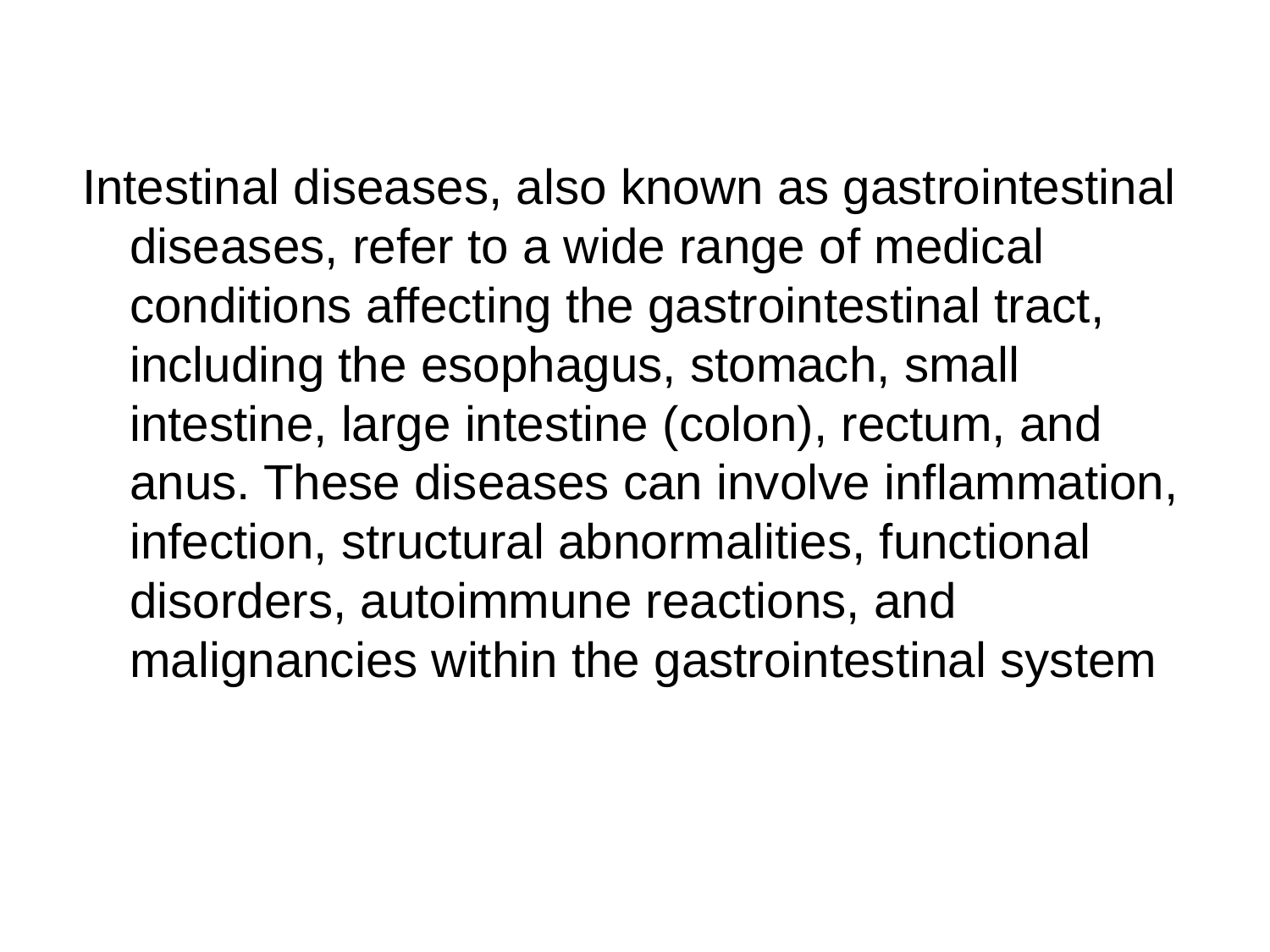

Intestinal diseases, also known as gastrointestinal diseases, refer to a wide range of medical conditions affecting the gastrointestinal tract, including the esophagus, stomach, small intestine, large intestine (colon), rectum, and anus. These diseases can involve inflammation, infection, structural abnormalities, functional disorders, autoimmune reactions, and malignancies within the gastrointestinal system